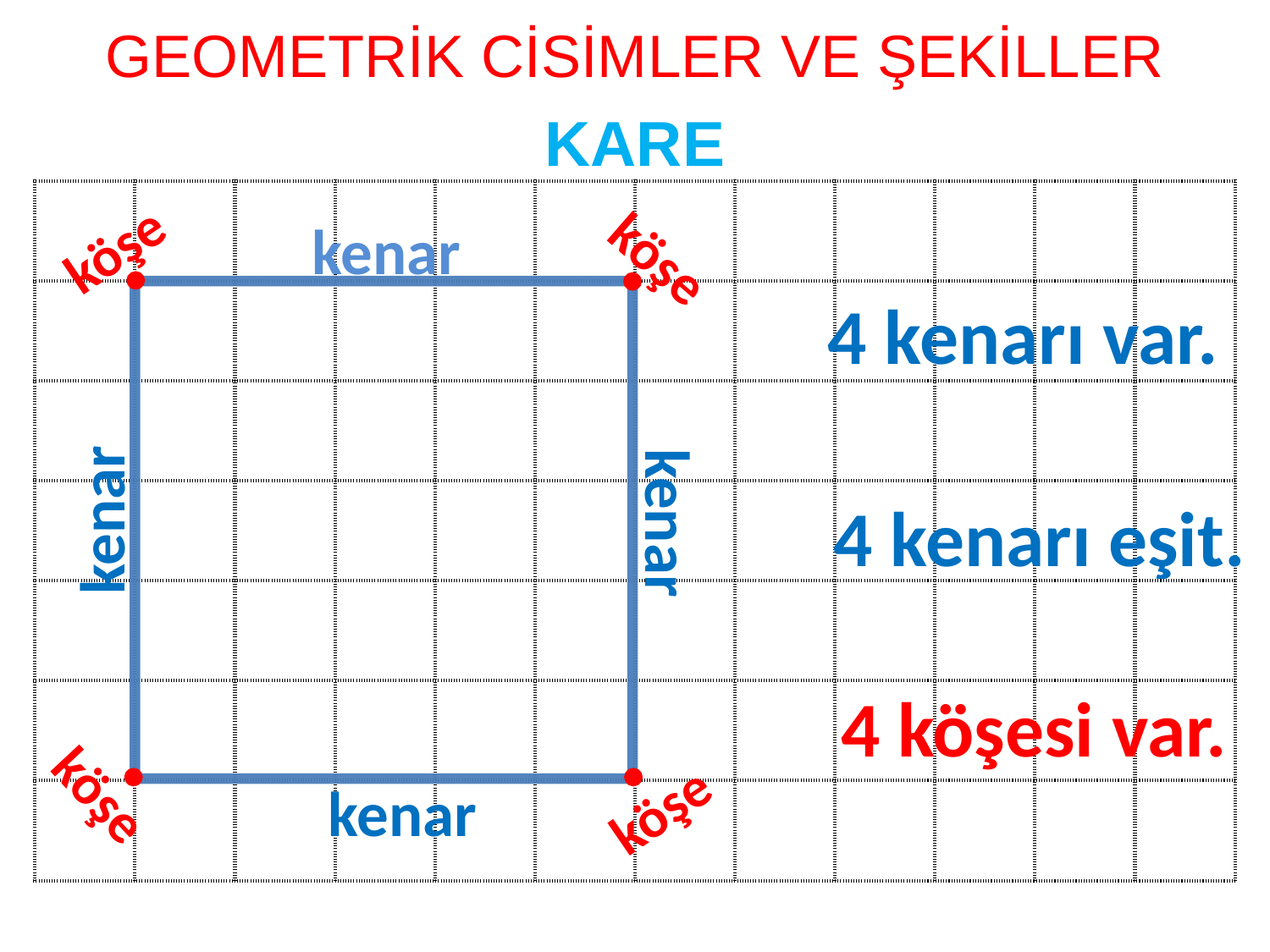

# GEOMETRİK CİSİMLER VE ŞEKİLLER
KARE

|  |  |  |  |  |  |  |  |  |  |  |  |
| --- | --- | --- | --- | --- | --- | --- | --- | --- | --- | --- | --- |
|  |  |  |  |  |  |  |  |  |  |  |  |
|  |  |  |  |  |  |  |  |  |  |  |  |
|  |  |  |  |  |  |  |  |  |  |  |  |
|  |  |  |  |  |  |  |  |  |  |  |  |
|  |  |  |  |  |  |  |  |  |  |  |  |
|  |  |  |  |  |  |  |  |  |  |  |  |
kenar
köşe
köşe

4 kenarı var.
kenar
kenar
4 kenarı eşit.
4 köşesi var.
köşe
kenar
köşe